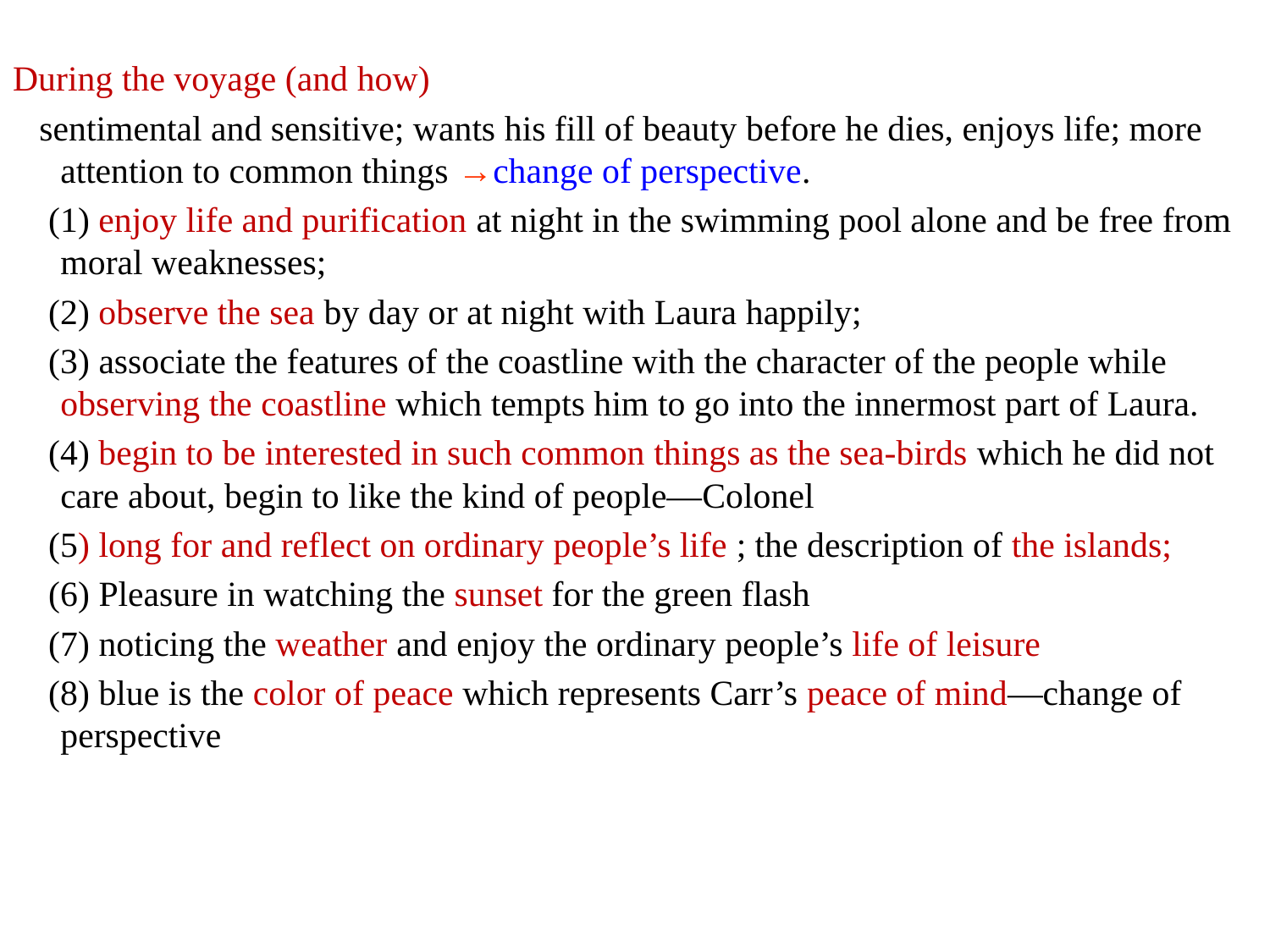

# During the voyage (and how)
   sentimental and sensitive; wants his fill of beauty before he dies, enjoys life; more attention to common things →change of perspective.
    (1) enjoy life and purification at night in the swimming pool alone and be free from moral weaknesses;
    (2) observe the sea by day or at night with Laura happily;
    (3) associate the features of the coastline with the character of the people while observing the coastline which tempts him to go into the innermost part of Laura.
    (4) begin to be interested in such common things as the sea-birds which he did not care about, begin to like the kind of people—Colonel
    (5) long for and reflect on ordinary people’s life ; the description of the islands;
    (6) Pleasure in watching the sunset for the green flash
    (7) noticing the weather and enjoy the ordinary people’s life of leisure
    (8) blue is the color of peace which represents Carr’s peace of mind—change of perspective